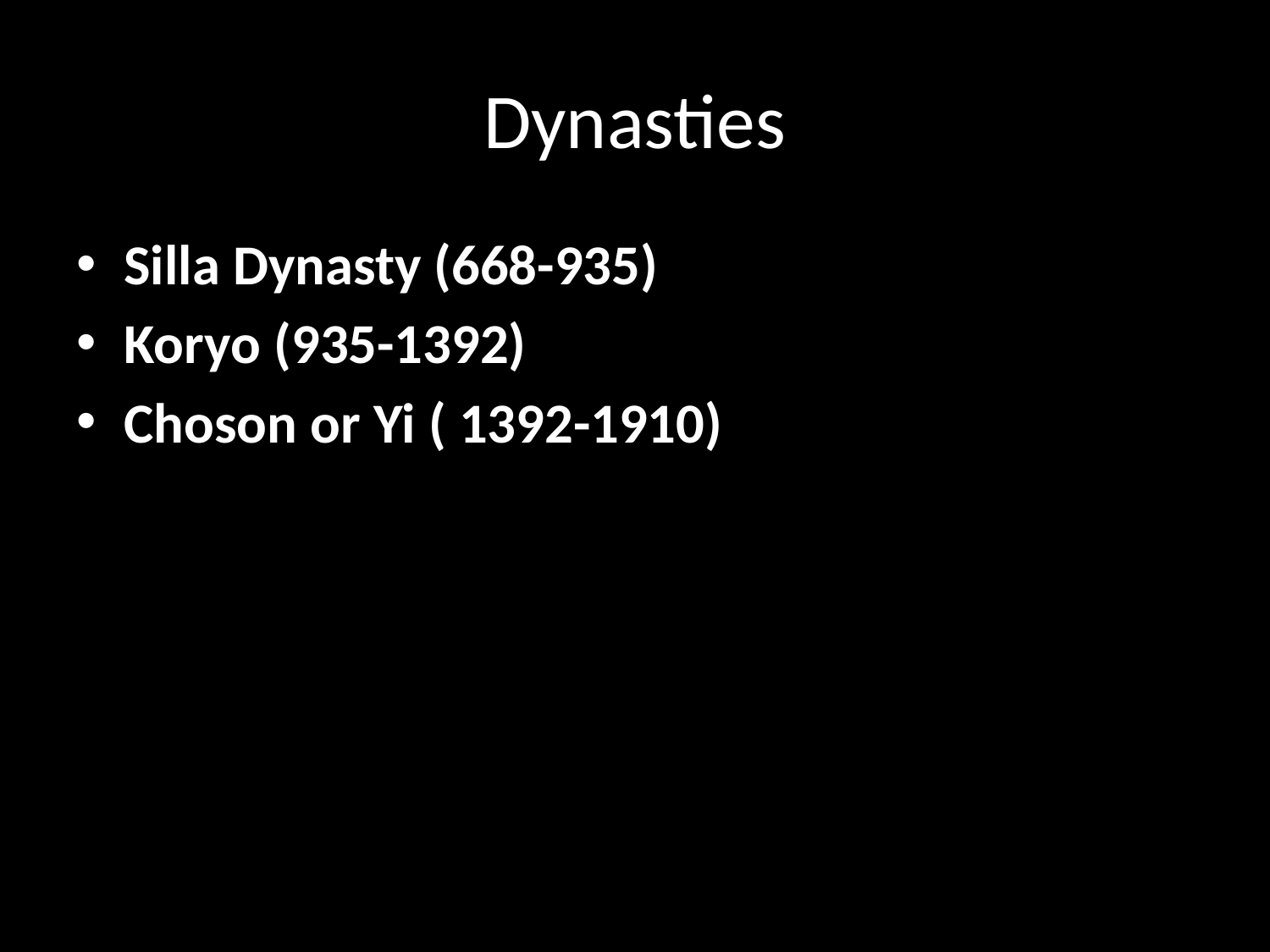

# Dynasties
Silla Dynasty (668-935)
Koryo (935-1392)
Choson or Yi ( 1392-1910)